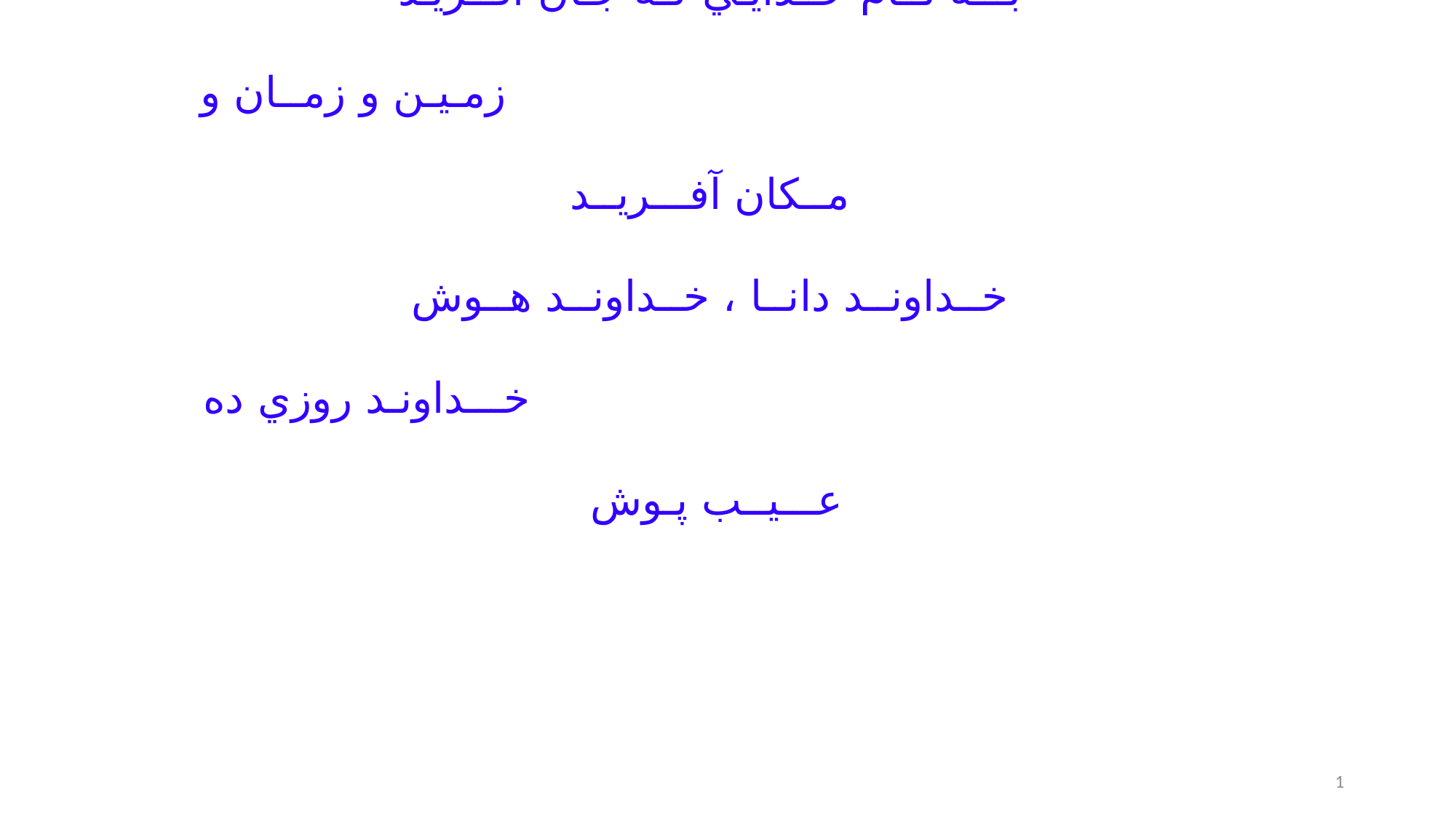

# بـــه نــام خــدايـي كـه جـان آفــريـد                                                      زمـيـن و زمــان و مــكان آفـــريــد خــداونــد دانــا ، خــداونــد هــوش                                                    خـــداونـد روزي ده عـــيــب پـوش
1